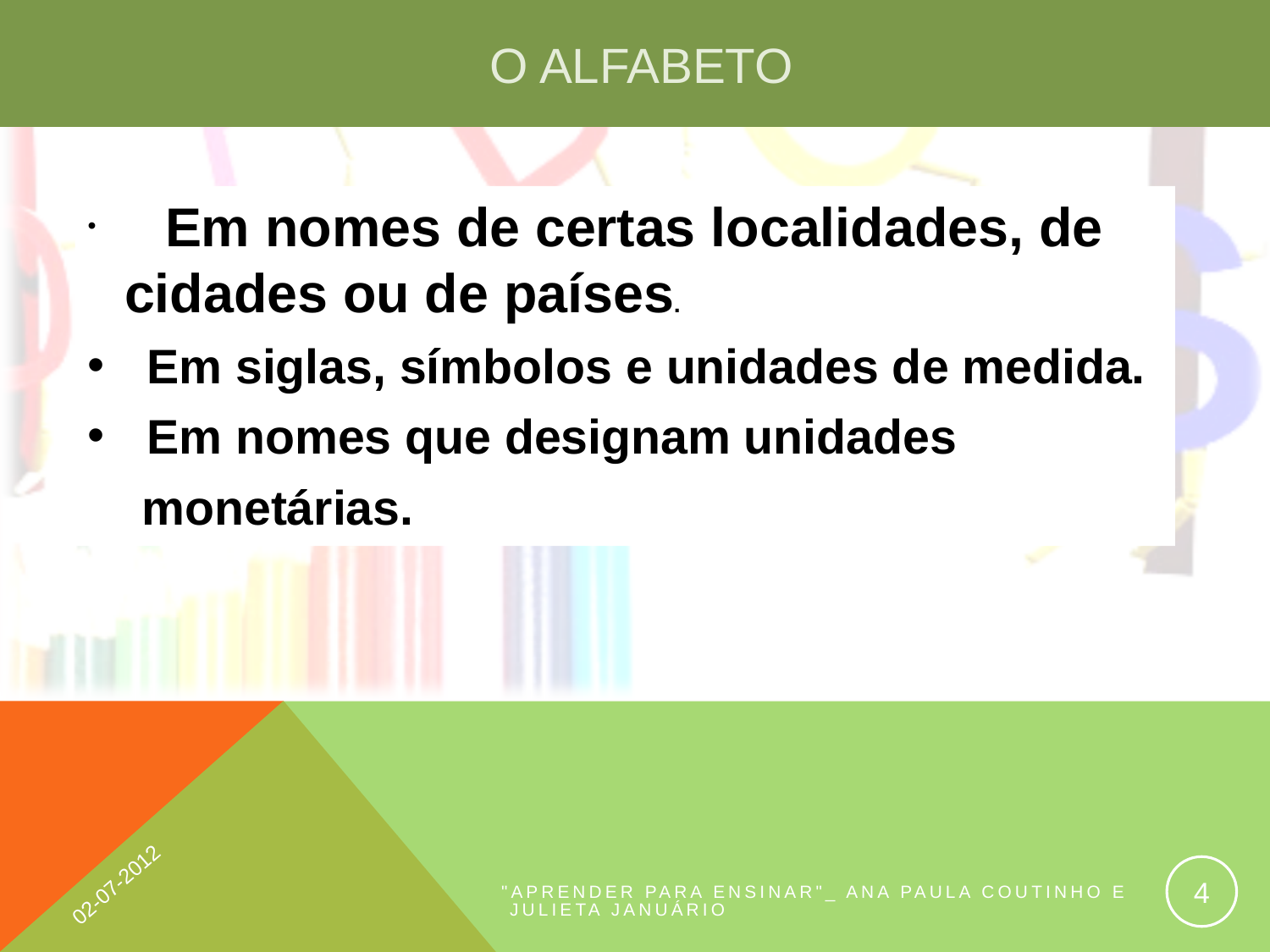

# O Alfabeto
     Em nomes de certas localidades, de cidades ou de países.
Em siglas, símbolos e unidades de medida.
Em nomes que designam unidades
    monetárias.
02-07-2012
4
"Aprender para ensinar"_ Ana Paula Coutinho e Julieta Januário